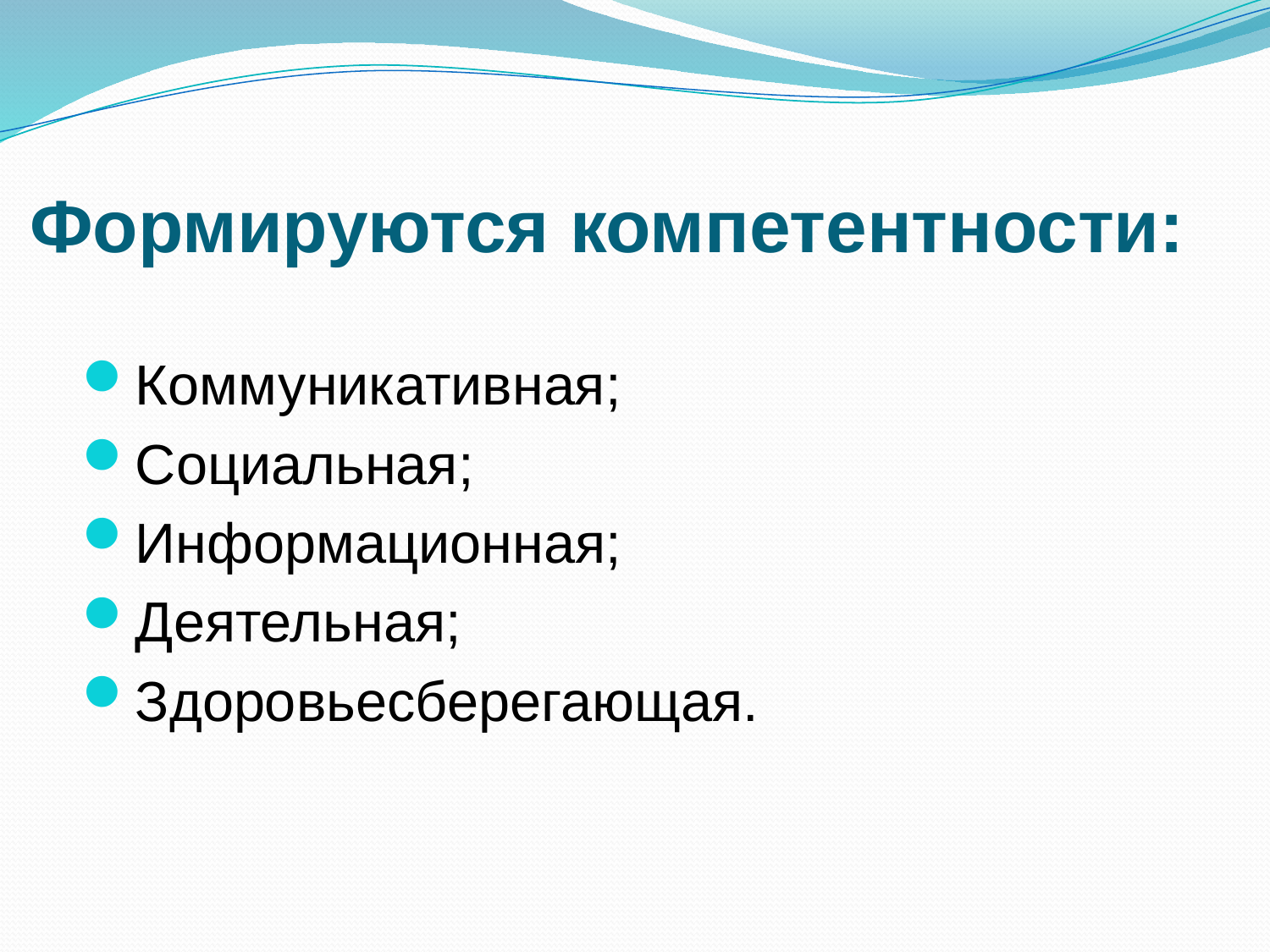

# Формируются компетентности:
Коммуникативная;
Социальная;
Информационная;
Деятельная;
Здоровьесберегающая.